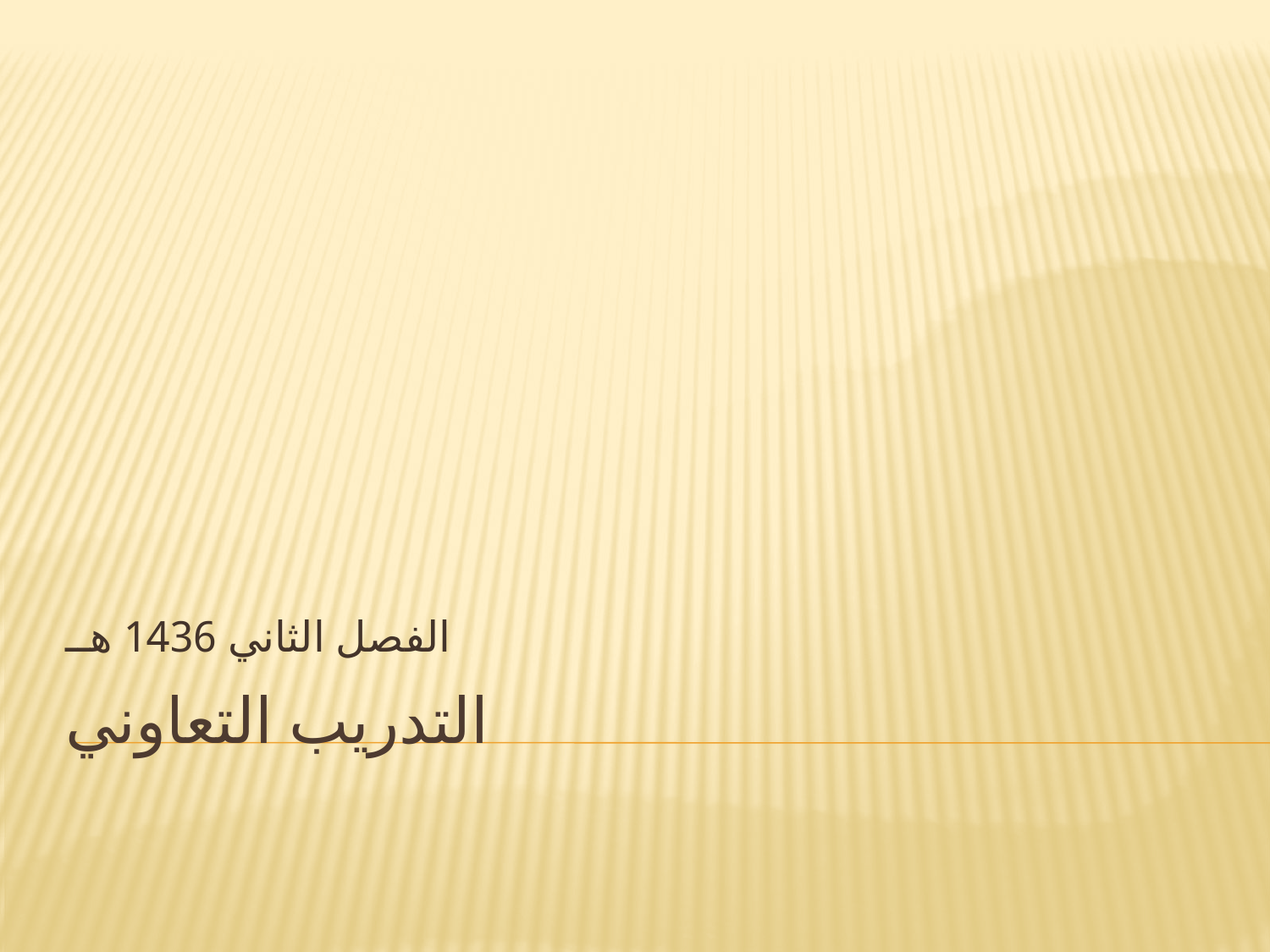

الفصل الثاني 1436 هــ
# التدريب التعاوني